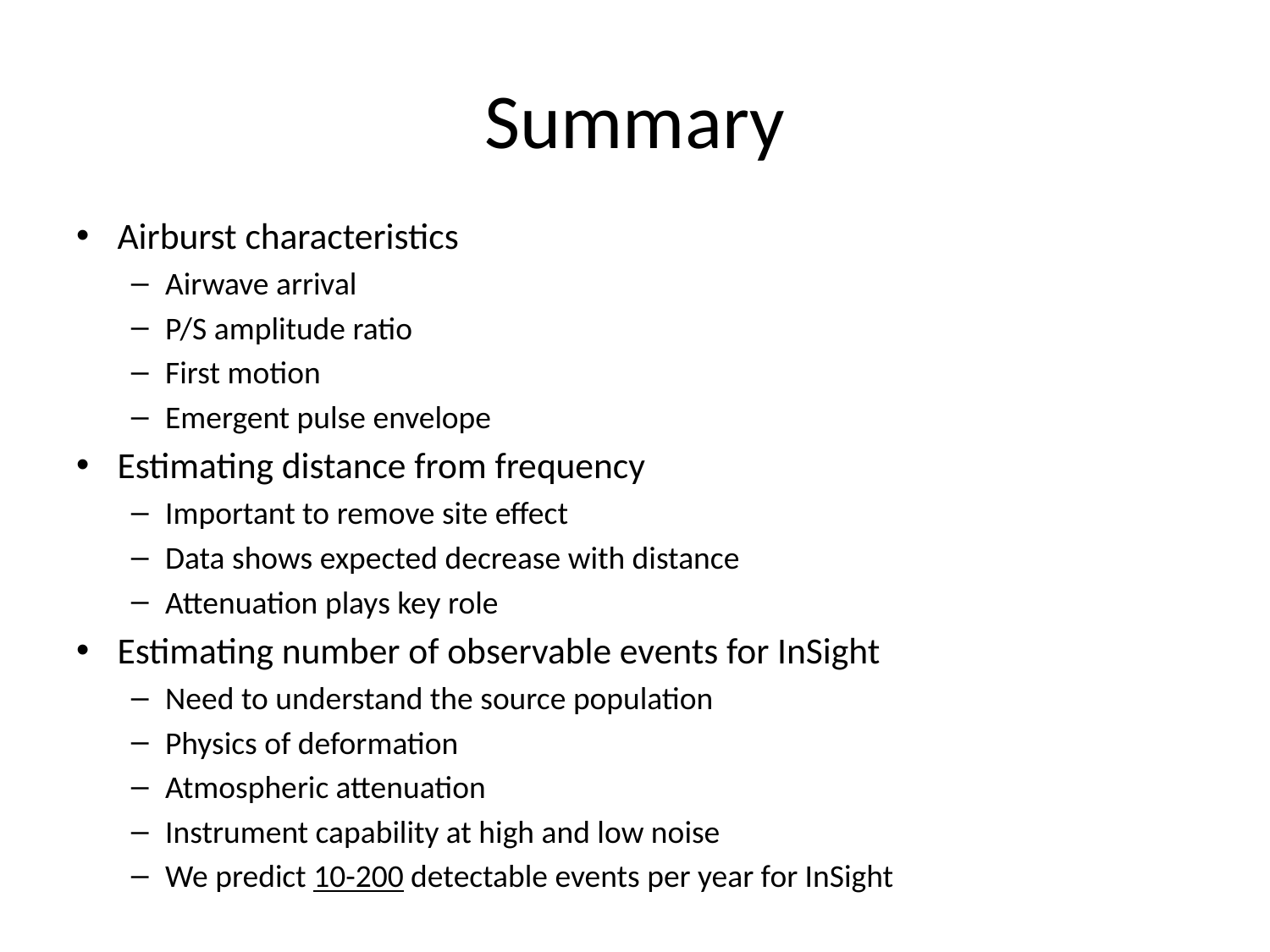

# Summary
Airburst characteristics
Airwave arrival
P/S amplitude ratio
First motion
Emergent pulse envelope
Estimating distance from frequency
Important to remove site effect
Data shows expected decrease with distance
Attenuation plays key role
Estimating number of observable events for InSight
Need to understand the source population
Physics of deformation
Atmospheric attenuation
Instrument capability at high and low noise
We predict 10-200 detectable events per year for InSight